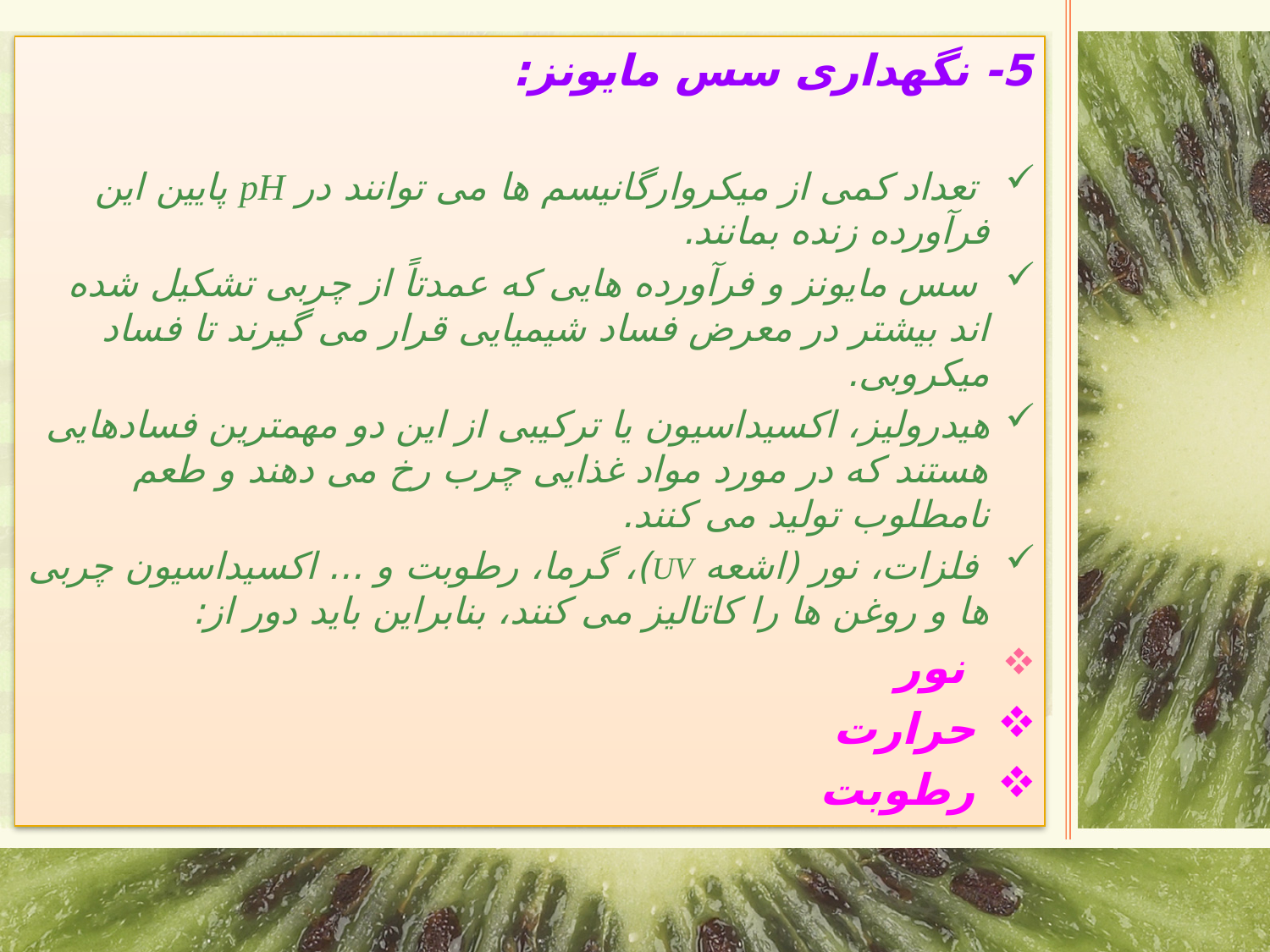

5- نگهداری سس مایونز:

 تعداد کمی از میکروارگانیسم ها می توانند در pH پایین این فرآورده زنده بمانند.
 سس مایونز و فرآورده هایی که عمدتاً از چربی تشکیل شده اند بیشتر در معرض فساد شیمیایی قرار می گیرند تا فساد میکروبی.
هیدرولیز، اکسیداسیون یا ترکیبی از این دو مهمترین فسادهایی هستند که در مورد مواد غذایی چرب رخ می دهند و طعم نامطلوب تولید می کنند.
 فلزات، نور (اشعه UV)، گرما، رطوبت و ... اکسیداسیون چربی ها و روغن ها را کاتالیز می کنند، بنابراین باید دور از:
  نور
 حرارت
 رطوبت